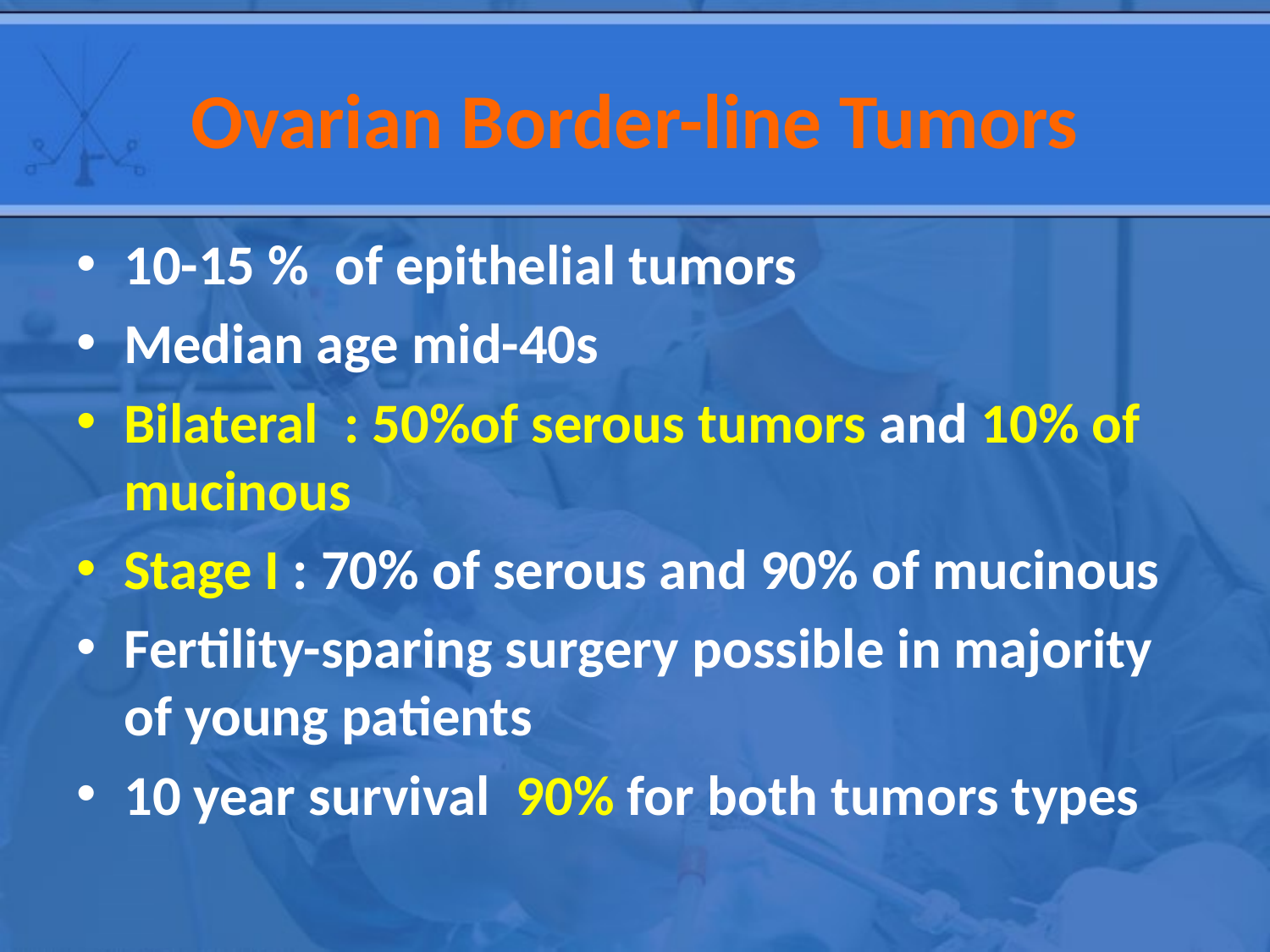

# Ovarian Border-line Tumors
10-15 %  of epithelial tumors
Median age mid-40s
Bilateral  : 50%of serous tumors and 10% of mucinous
Stage I : 70% of serous and 90% of mucinous
Fertility-sparing surgery possible in majority of young patients
10 year survival  90% for both tumors types